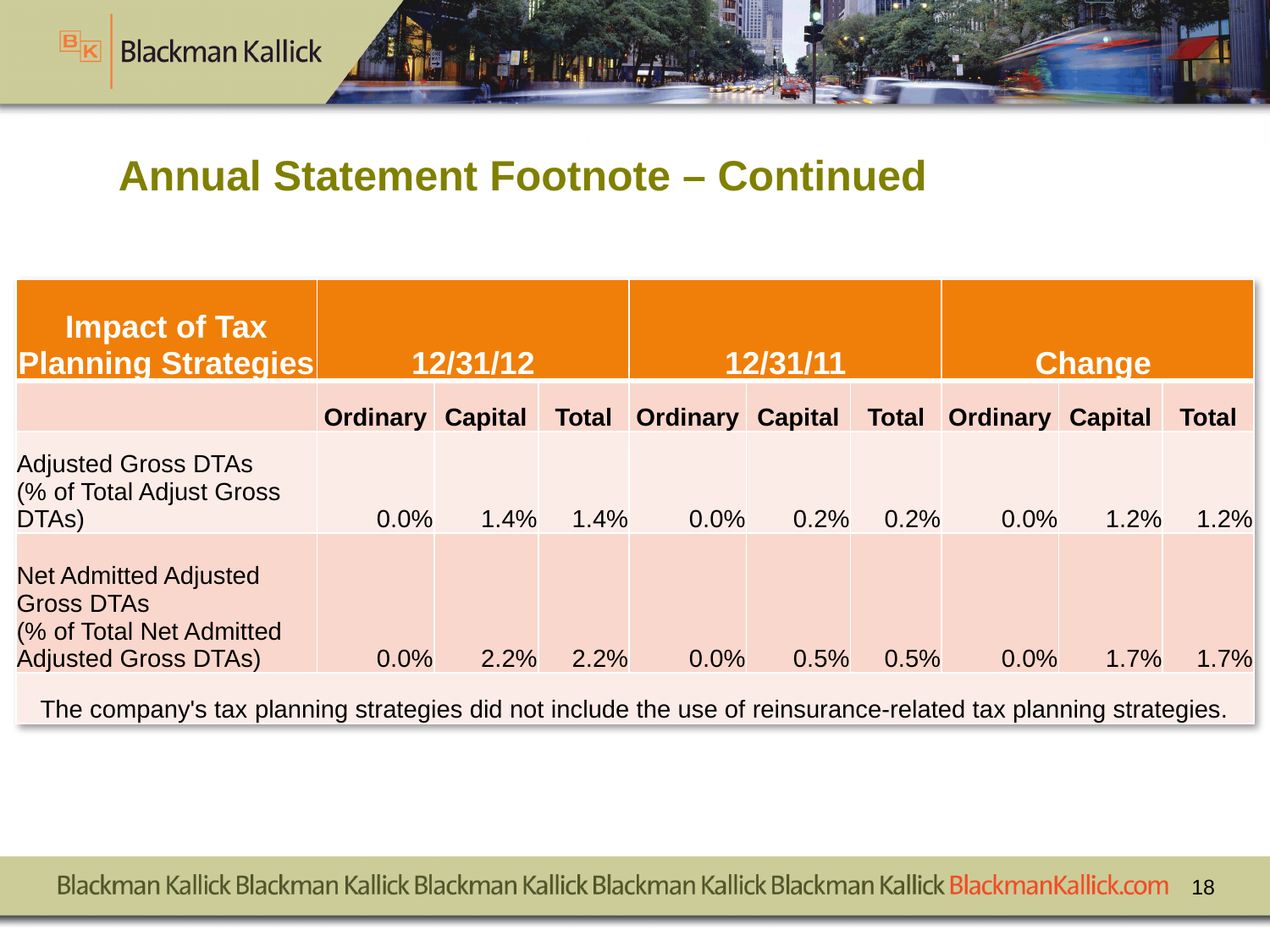

# Annual Statement Footnote – Continued
| Impact of Tax Planning Strategies | 12/31/12 |  |  | 12/31/11 |  |  | Change |  |  |
| --- | --- | --- | --- | --- | --- | --- | --- | --- | --- |
|  | Ordinary | Capital | Total | Ordinary | Capital | Total | Ordinary | Capital | Total |
| Adjusted Gross DTAs (% of Total Adjust Gross DTAs) | 0.0% | 1.4% | 1.4% | 0.0% | 0.2% | 0.2% | 0.0% | 1.2% | 1.2% |
| Net Admitted Adjusted Gross DTAs (% of Total Net Admitted Adjusted Gross DTAs) | 0.0% | 2.2% | 2.2% | 0.0% | 0.5% | 0.5% | 0.0% | 1.7% | 1.7% |
| The company's tax planning strategies did not include the use of reinsurance-related tax planning strategies. |  |  |  |  |  |  |  |  |  |